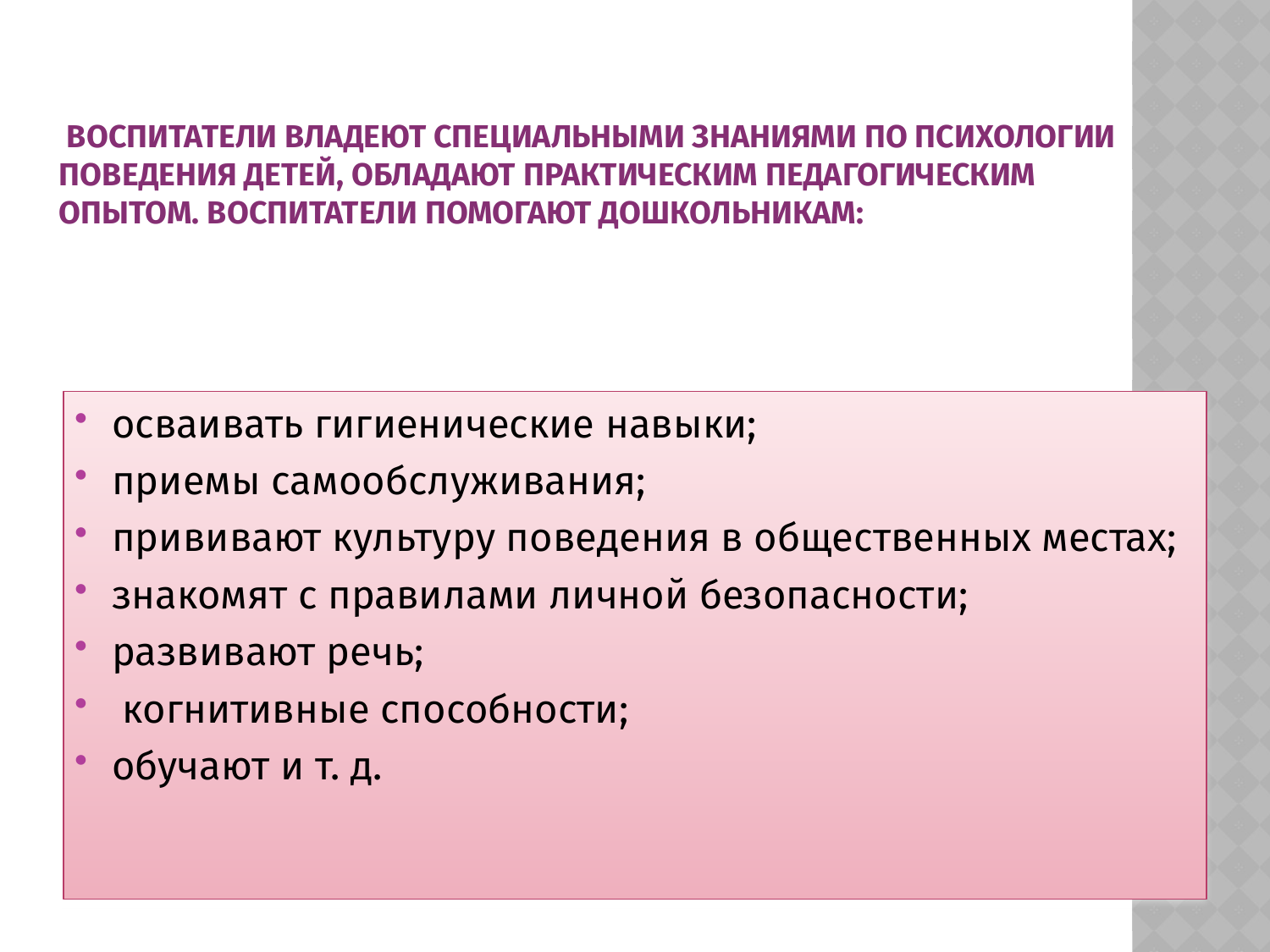

# Воспитатели владеют специальными знаниями по психологии поведения детей, обладают практическим педагогическим опытом. Воспитатели помогают дошкольникам:
осваивать гигиенические навыки;
приемы самообслуживания;
прививают культуру поведения в общественных местах;
знакомят с правилами личной безопасности;
развивают речь;
 когнитивные способности;
обучают и т. д.